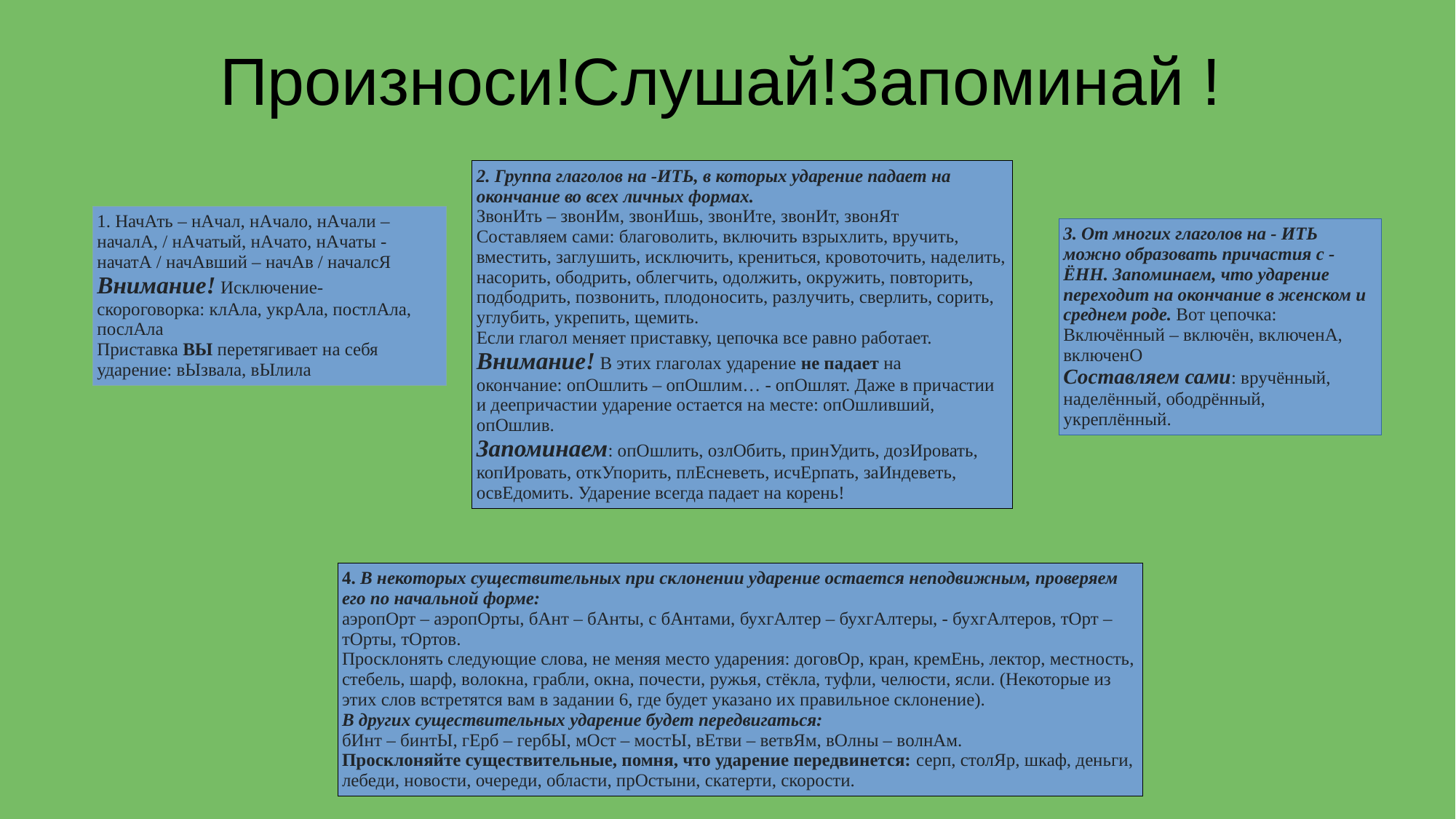

# Произноси!Слушай!Запоминай !
| 2. Группа глаголов на -ИТЬ, в которых ударение падает на окончание во всех личных формах.  ЗвонИть – звонИм, звонИшь, звонИте, звонИт, звонЯт Составляем сами: благоволить, включить взрыхлить, вручить, вместить, заглушить, исключить, крениться, кровоточить, наделить, насорить, ободрить, облегчить, одолжить, окружить, повторить, подбодрить, позвонить, плодоносить, разлучить, сверлить, сорить, углубить, укрепить, щемить. Если глагол меняет приставку, цепочка все равно работает. Внимание! В этих глаголах ударение не падает на окончание: опОшлить – опОшлим… - опОшлят. Даже в причастии и деепричастии ударение остается на месте: опОшливший, опОшлив. Запоминаем: опОшлить, озлОбить, принУдить, дозИровать, копИровать, откУпорить, плЕсневеть, исчЕрпать, заИндеветь, освЕдомить. Ударение всегда падает на корень! |
| --- |
| 1. НачАть – нАчал, нАчало, нАчали – началА, / нАчатый, нАчато, нАчаты - начатА / начАвший – начАв / началсЯ Внимание! Исключение-скороговорка: клАла, укрАла, постлАла, послАла Приставка ВЫ перетягивает на себя ударение: вЫзвала, вЫлила |
| --- |
| 3. От многих глаголов на - ИТЬ можно образовать причастия с -ЁНН. Запоминаем, что ударение переходит на окончание в женском и среднем роде. Вот цепочка: Включённый – включён, включенА, включенО Составляем сами: вручённый, наделённый, ободрённый, укреплённый. |
| --- |
| 4. В некоторых существительных при склонении ударение остается неподвижным, проверяем его по начальной форме: аэропОрт – аэропОрты, бАнт – бАнты, с бАнтами, бухгАлтер – бухгАлтеры, - бухгАлтеров, тОрт – тОрты, тОртов. Просклонять следующие слова, не меняя место ударения: договОр, кран, кремЕнь, лектор, местность, стебель, шарф, волокна, грабли, окна, почести, ружья, стёкла, туфли, челюсти, ясли. (Некоторые из этих слов встретятся вам в задании 6, где будет указано их правильное склонение). В других существительных ударение будет передвигаться: бИнт – бинтЫ, гЕрб – гербЫ, мОст – мостЫ, вЕтви – ветвЯм, вОлны – волнАм. Просклоняйте существительные, помня, что ударение передвинется: серп, столЯр, шкаф, деньги, лебеди, новости, очереди, области, прОстыни, скатерти, скорости. |
| --- |